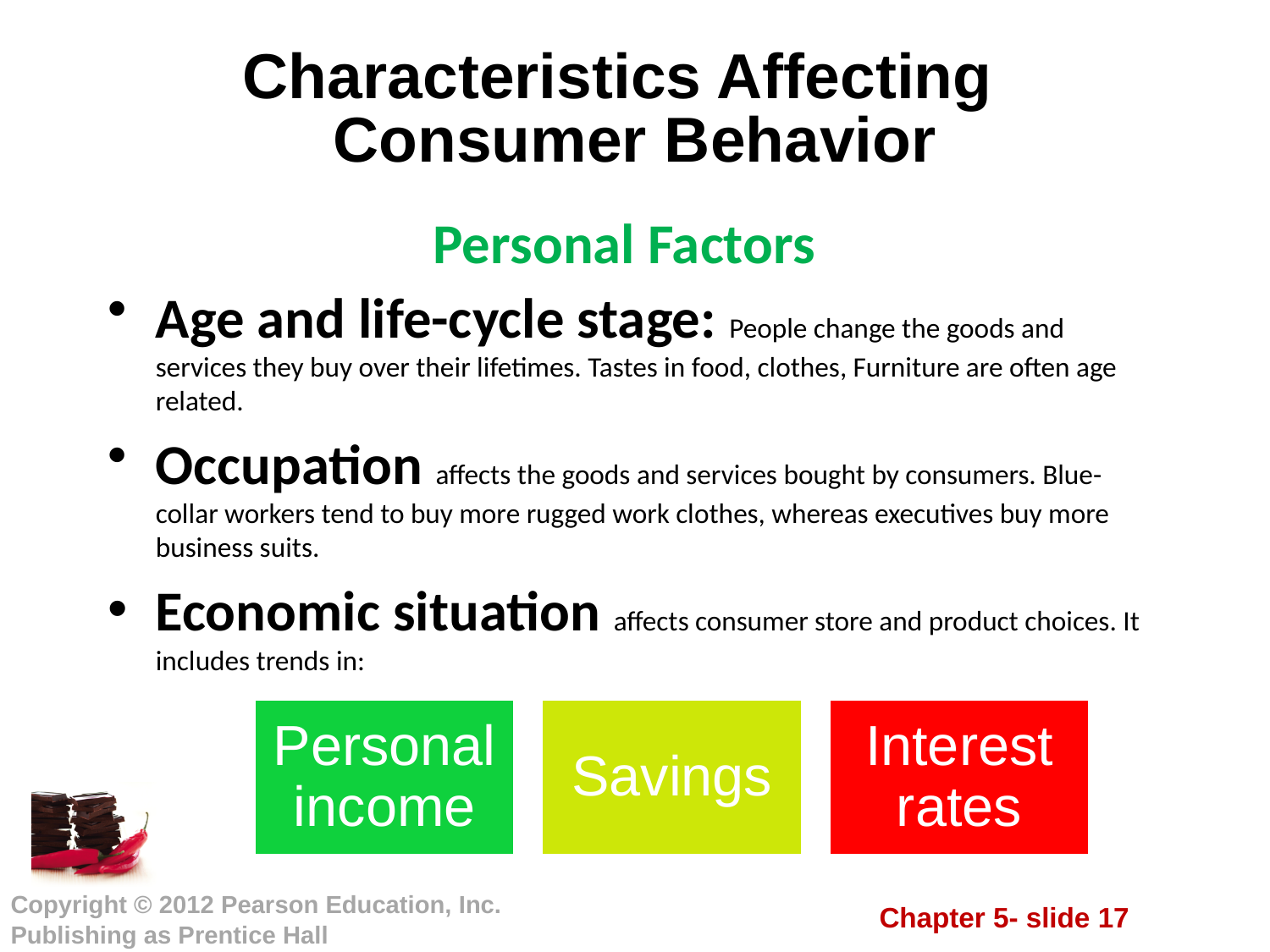

# Characteristics Affecting   Consumer Behavior
Personal Factors

Age and life-cycle stage: People change the goods and services they buy over their lifetimes. Tastes in food, clothes, Furniture are often age related.
Occupation affects the goods and services bought by consumers. Blue-collar workers tend to buy more rugged work clothes, whereas executives buy more business suits.
Economic situation affects consumer store and product choices. It includes trends in:

Personal income
Savings
Interest rates